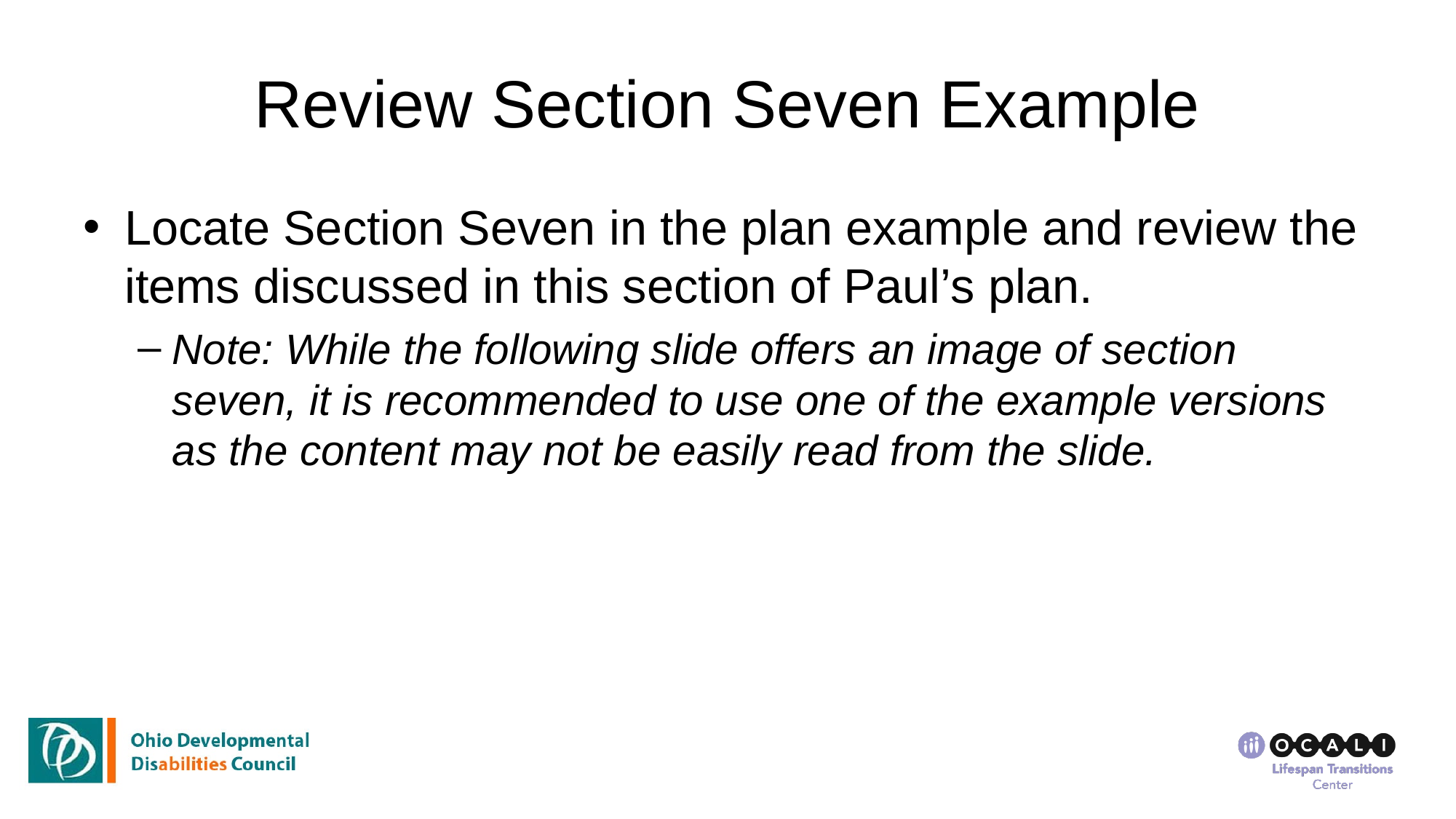

# Review Section Seven Example
Locate Section Seven in the plan example and review the items discussed in this section of Paul’s plan.
Note: While the following slide offers an image of section seven, it is recommended to use one of the example versions as the content may not be easily read from the slide.